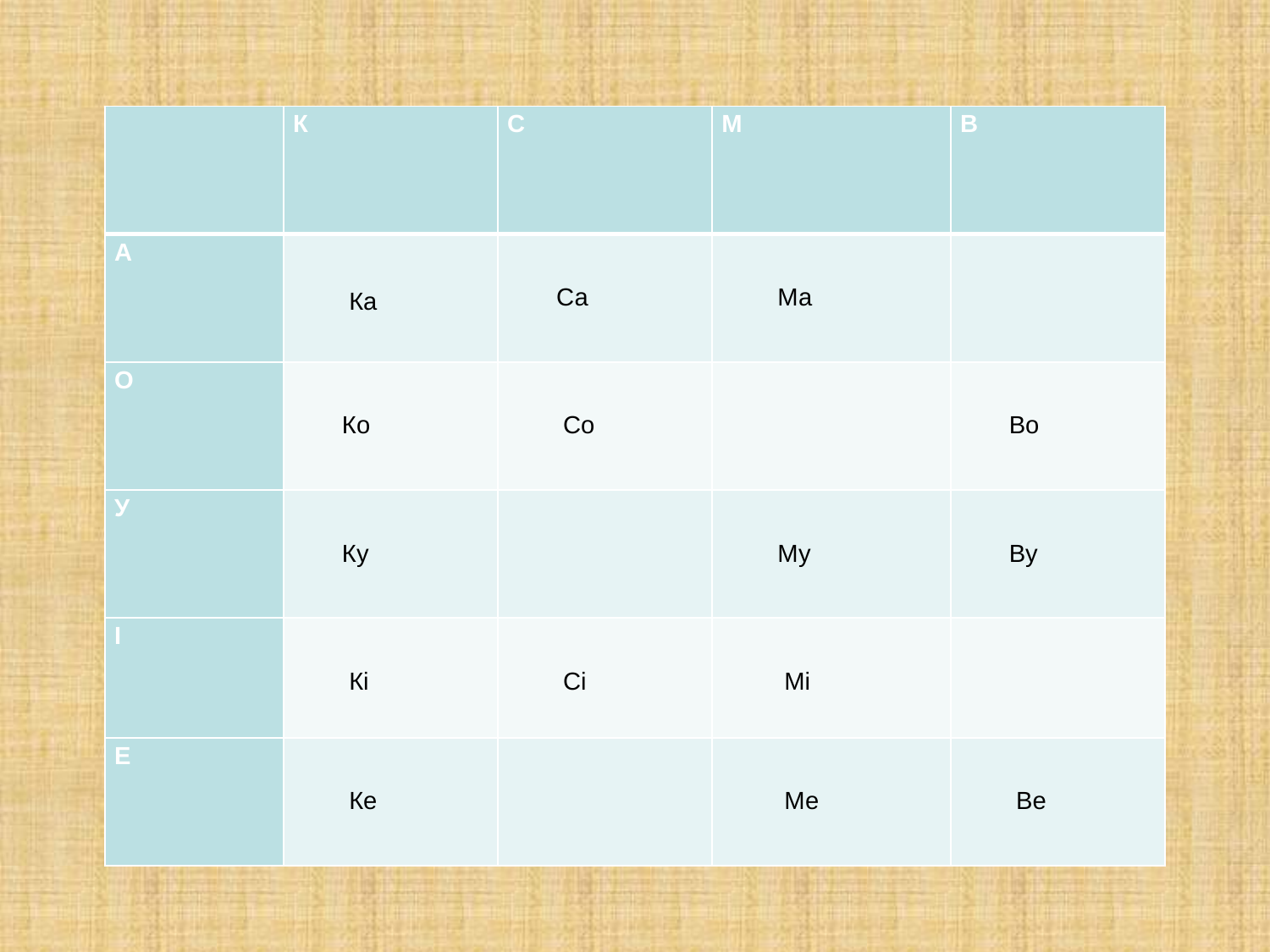

|  | К | С | М | В |
| --- | --- | --- | --- | --- |
| А | Ка | Са | Ма |  |
| О | Ко | Со |  | Во |
| У | Ку |  | Му | Ву |
| І | Кі | Сі | Мі |  |
| Е | Ке |  | Ме | Ве |